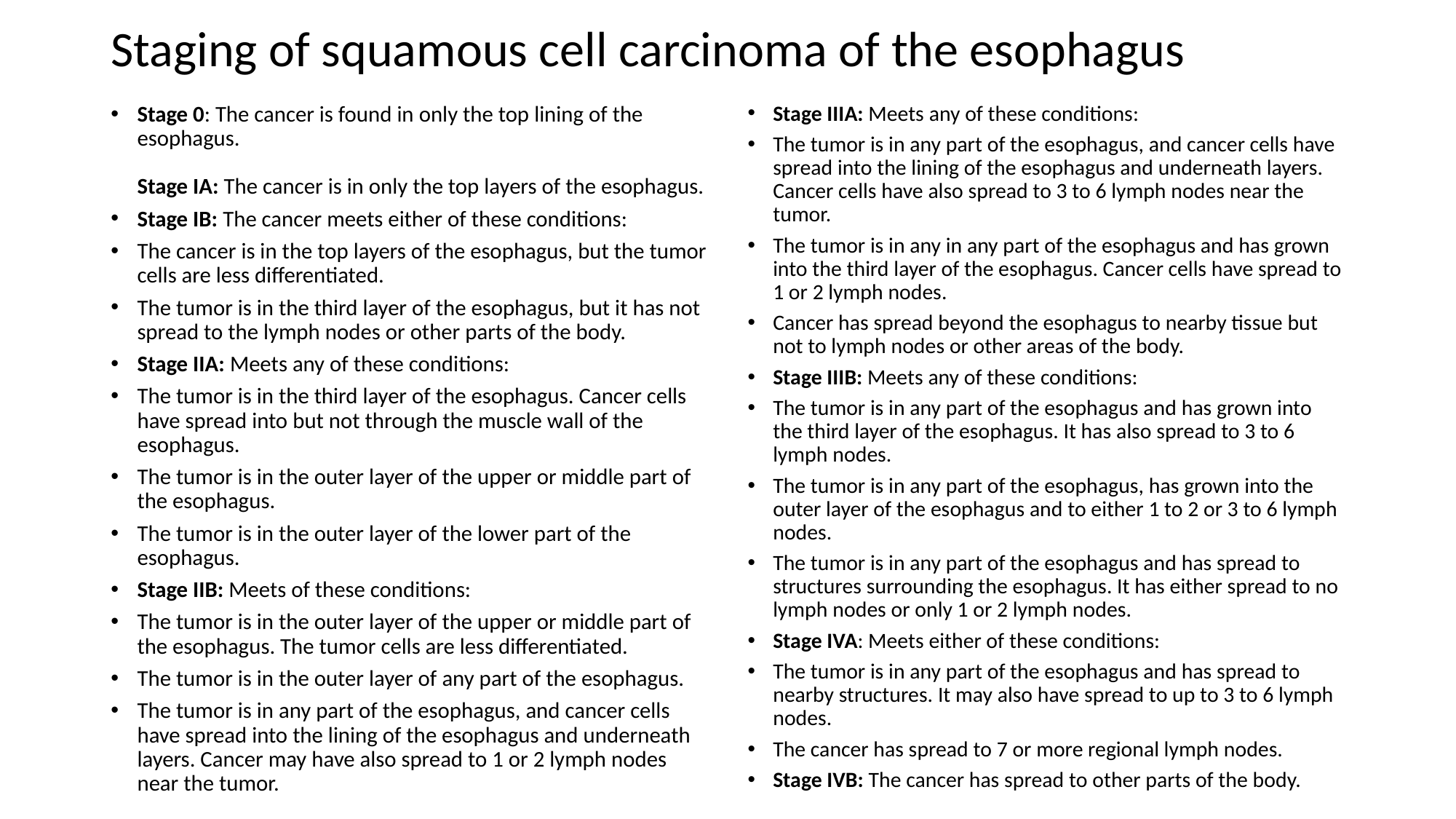

# Staging of squamous cell carcinoma of the esophagus
Stage 0: The cancer is found in only the top lining of the esophagus.
Stage IA: The cancer is in only the top layers of the esophagus.
Stage IB: The cancer meets either of these conditions:
The cancer is in the top layers of the esophagus, but the tumor cells are less differentiated.
The tumor is in the third layer of the esophagus, but it has not spread to the lymph nodes or other parts of the body.
Stage IIA: Meets any of these conditions:
The tumor is in the third layer of the esophagus. Cancer cells have spread into but not through the muscle wall of the esophagus.
The tumor is in the outer layer of the upper or middle part of the esophagus.
The tumor is in the outer layer of the lower part of the esophagus.
Stage IIB: Meets of these conditions:
The tumor is in the outer layer of the upper or middle part of the esophagus. The tumor cells are less differentiated.
The tumor is in the outer layer of any part of the esophagus.
The tumor is in any part of the esophagus, and cancer cells have spread into the lining of the esophagus and underneath layers. Cancer may have also spread to 1 or 2 lymph nodes near the tumor.
Stage IIIA: Meets any of these conditions:
The tumor is in any part of the esophagus, and cancer cells have spread into the lining of the esophagus and underneath layers. Cancer cells have also spread to 3 to 6 lymph nodes near the tumor.
The tumor is in any in any part of the esophagus and has grown into the third layer of the esophagus. Cancer cells have spread to 1 or 2 lymph nodes.
Cancer has spread beyond the esophagus to nearby tissue but not to lymph nodes or other areas of the body.
Stage IIIB: Meets any of these conditions:
The tumor is in any part of the esophagus and has grown into the third layer of the esophagus. It has also spread to 3 to 6 lymph nodes.
The tumor is in any part of the esophagus, has grown into the outer layer of the esophagus and to either 1 to 2 or 3 to 6 lymph nodes.
The tumor is in any part of the esophagus and has spread to structures surrounding the esophagus. It has either spread to no lymph nodes or only 1 or 2 lymph nodes.
Stage IVA: Meets either of these conditions:
The tumor is in any part of the esophagus and has spread to nearby structures. It may also have spread to up to 3 to 6 lymph nodes.
The cancer has spread to 7 or more regional lymph nodes.
Stage IVB: The cancer has spread to other parts of the body.